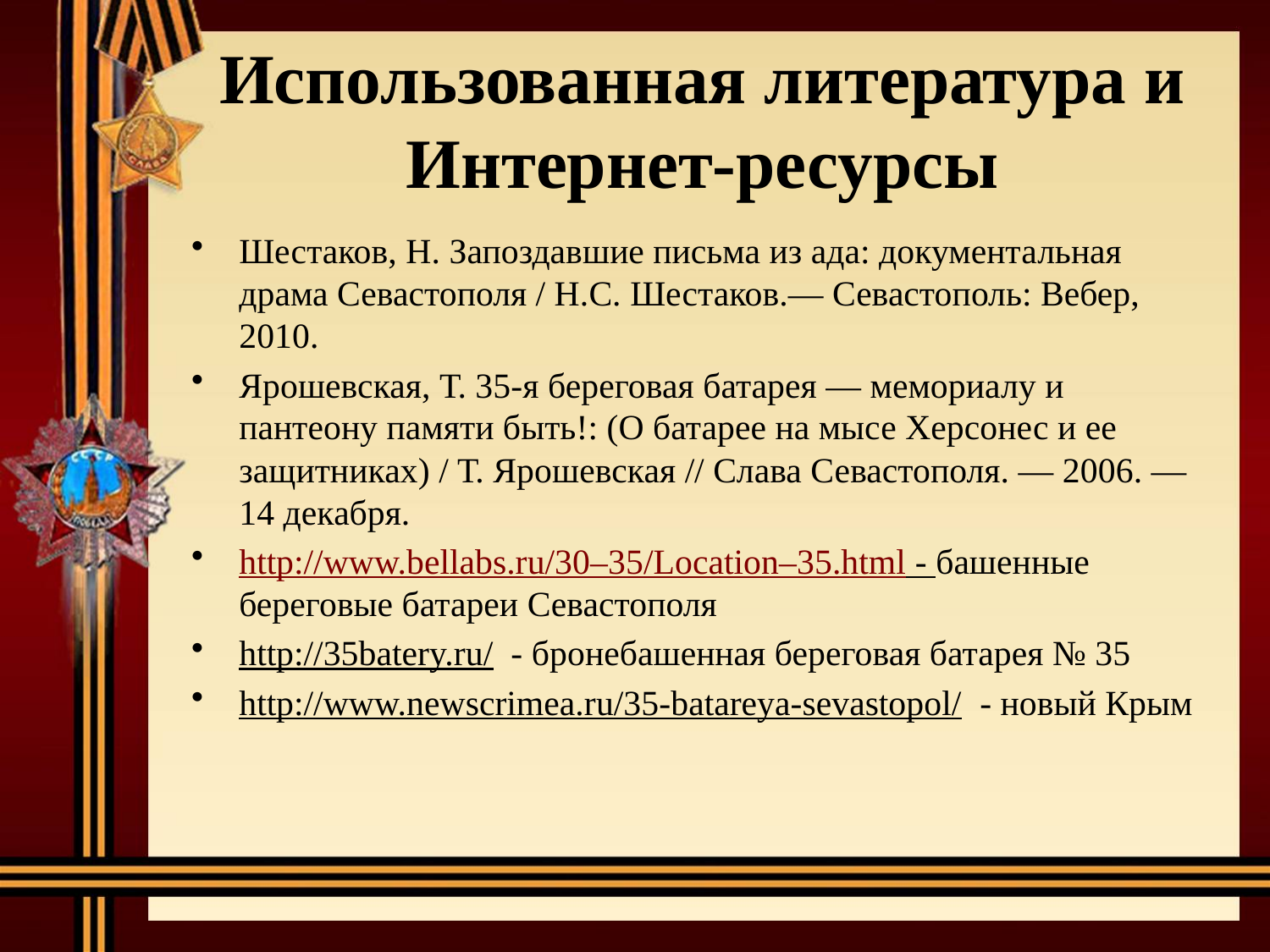

# Использованная литература и Интернет-ресурсы
Шестаков, Н. Запоздавшие письма из ада: документальная драма Севастополя / Н.С. Шестаков.— Севастополь: Вебер, 2010.
Ярошевская, Т. 35-я береговая батарея — мемориалу и пантеону памяти быть!: (О батарее на мысе Херсонес и ее защитниках) / Т. Ярошевская // Слава Севастополя. — 2006. — 14 декабря.
http://www.bellabs.ru/30–35/Location–35.html - башенные береговые батареи Севастополя
http://35batery.ru/  - бронебашенная береговая батарея № 35
http://www.newscrimea.ru/35-batareya-sevastopol/  - новый Крым